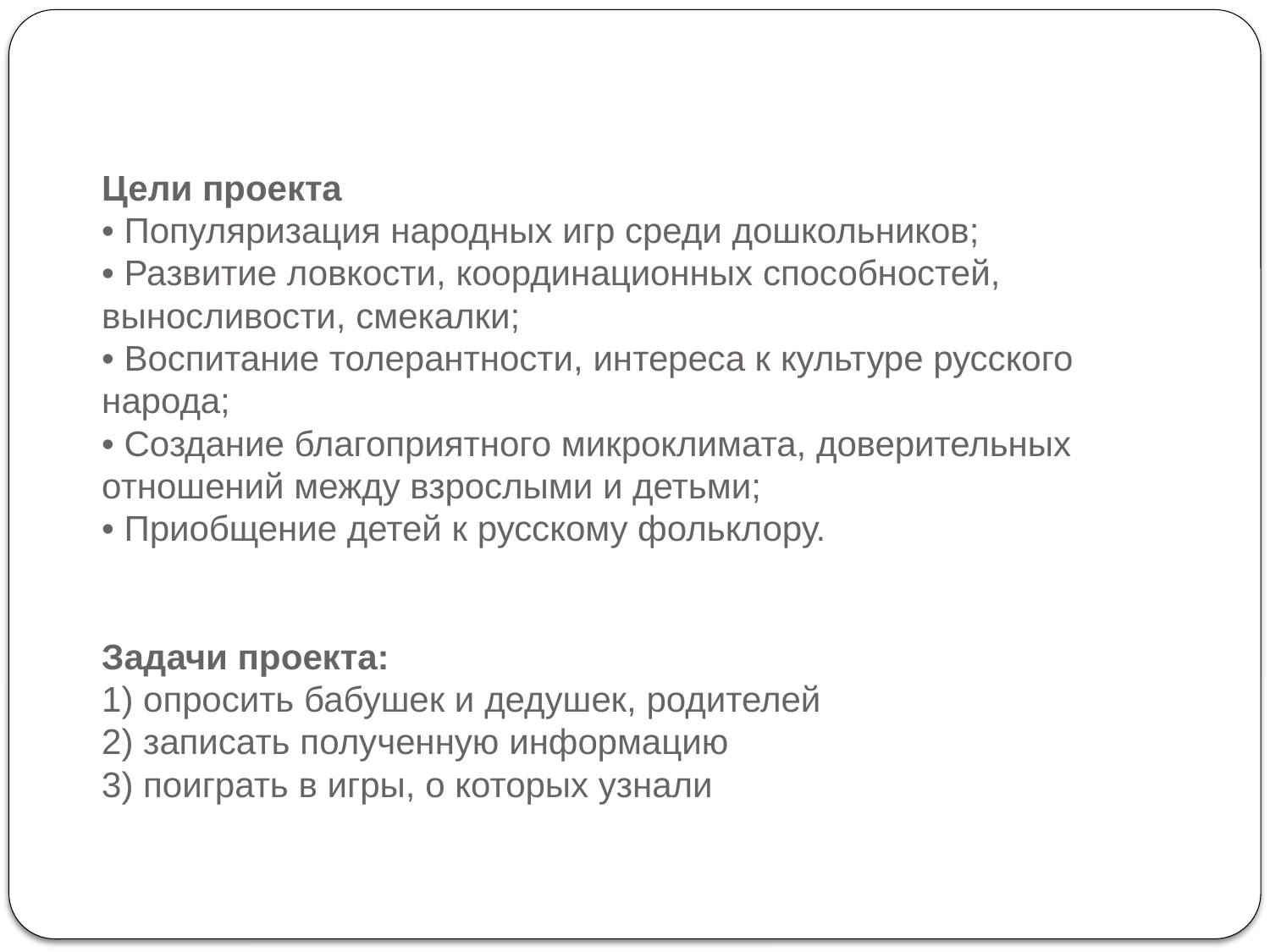

# Цели проекта • Популяризация народных игр среди дошкольников; • Развитие ловкости, координационных способностей, выносливости, смекалки; • Воспитание толерантности, интереса к культуре русского народа; • Создание благоприятного микроклимата, доверительных отношений между взрослыми и детьми; • Приобщение детей к русскому фольклору. Задачи проекта: 1) опросить бабушек и дедушек, родителей 2) записать полученную информацию 3) поиграть в игры, о которых узнали